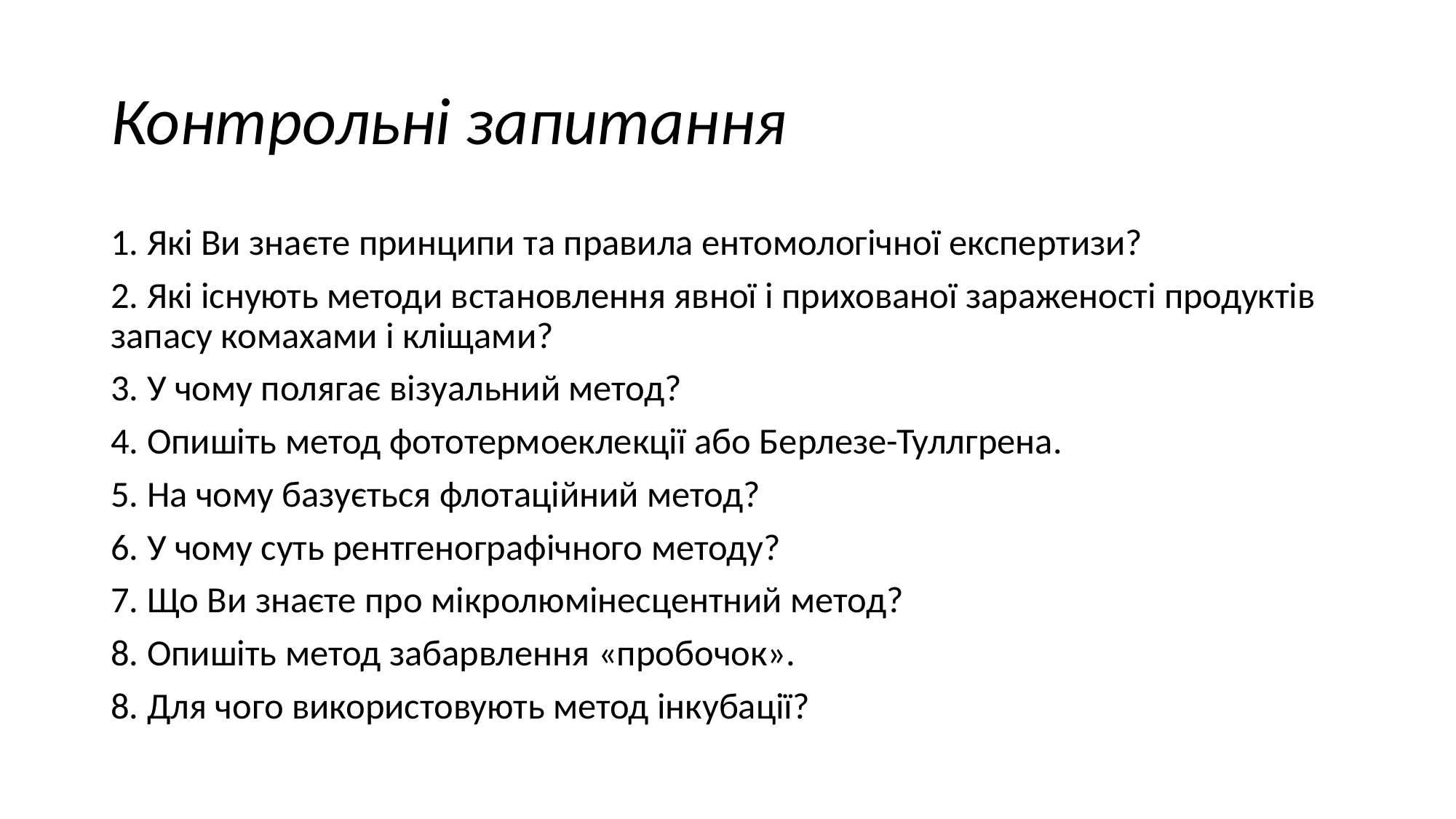

# Контрольні запитання
1. Які Ви знаєте принципи та правила ентомологічної експертизи?
2. Які існують методи встановлення явної і прихованої зараженості продуктів запасу комахами і кліщами?
3. У чому полягає візуальний метод?
4. Опишіть метод фототермоеклекції або Берлезе-Туллгрена.
5. На чому базується флотаційний метод?
6. У чому суть рентгенографічного методу?
7. Що Ви знаєте про мікролюмінесцентний метод?
8. Опишіть метод забарвлення «пробочок».
8. Для чого використовують метод інкубації?